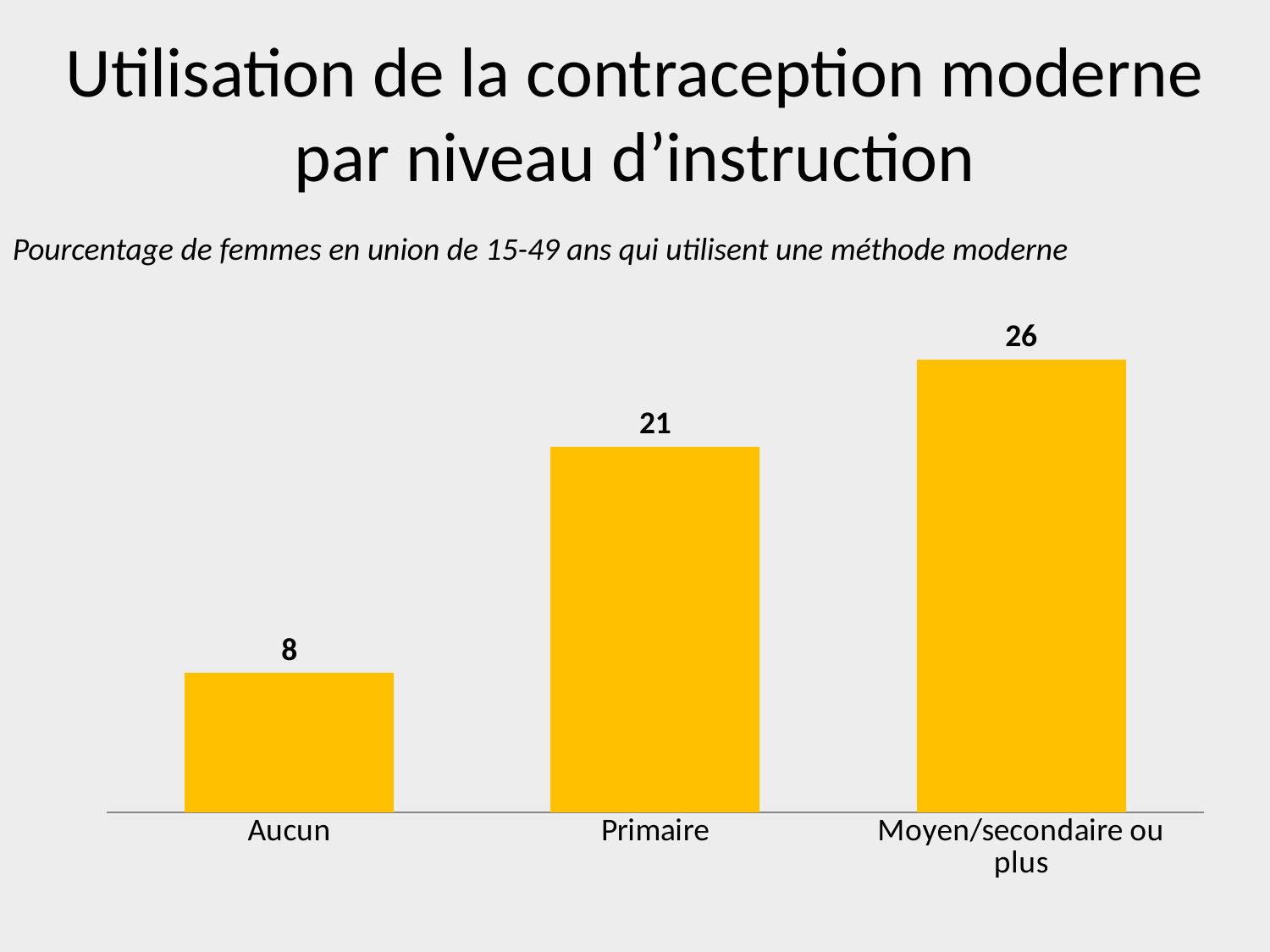

# Utilisation de la contraception moderne par niveau d’instruction
Pourcentage de femmes en union de 15-49 ans qui utilisent une méthode moderne

### Chart

| Category |  |
|---|---|
| Aucun | 8.0 |
| Primaire | 21.0 |
| Moyen/secondaire ou plus | 26.0 |